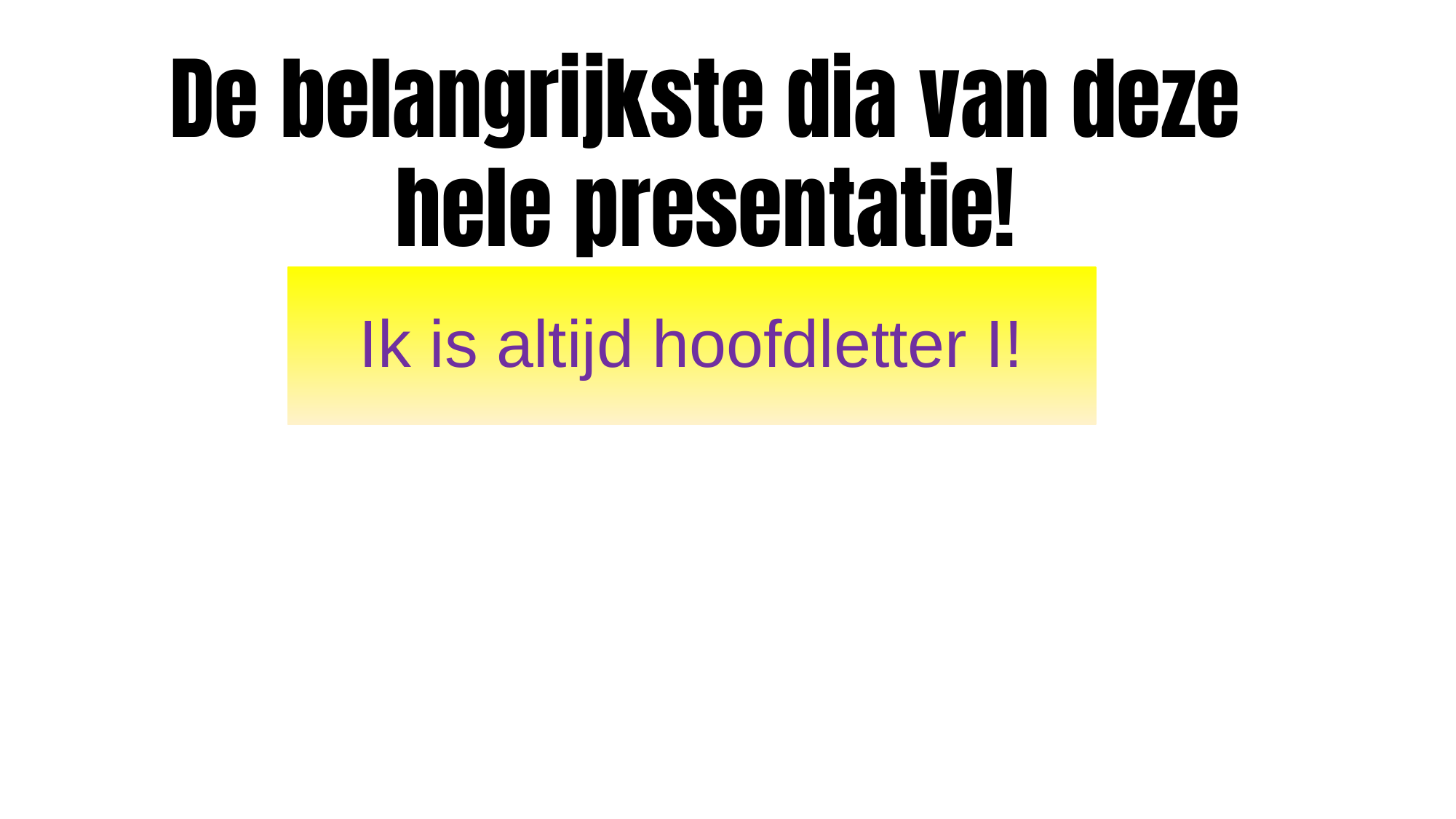

De belangrijkste dia van deze hele presentatie!
# Ik is altijd hoofdletter I!